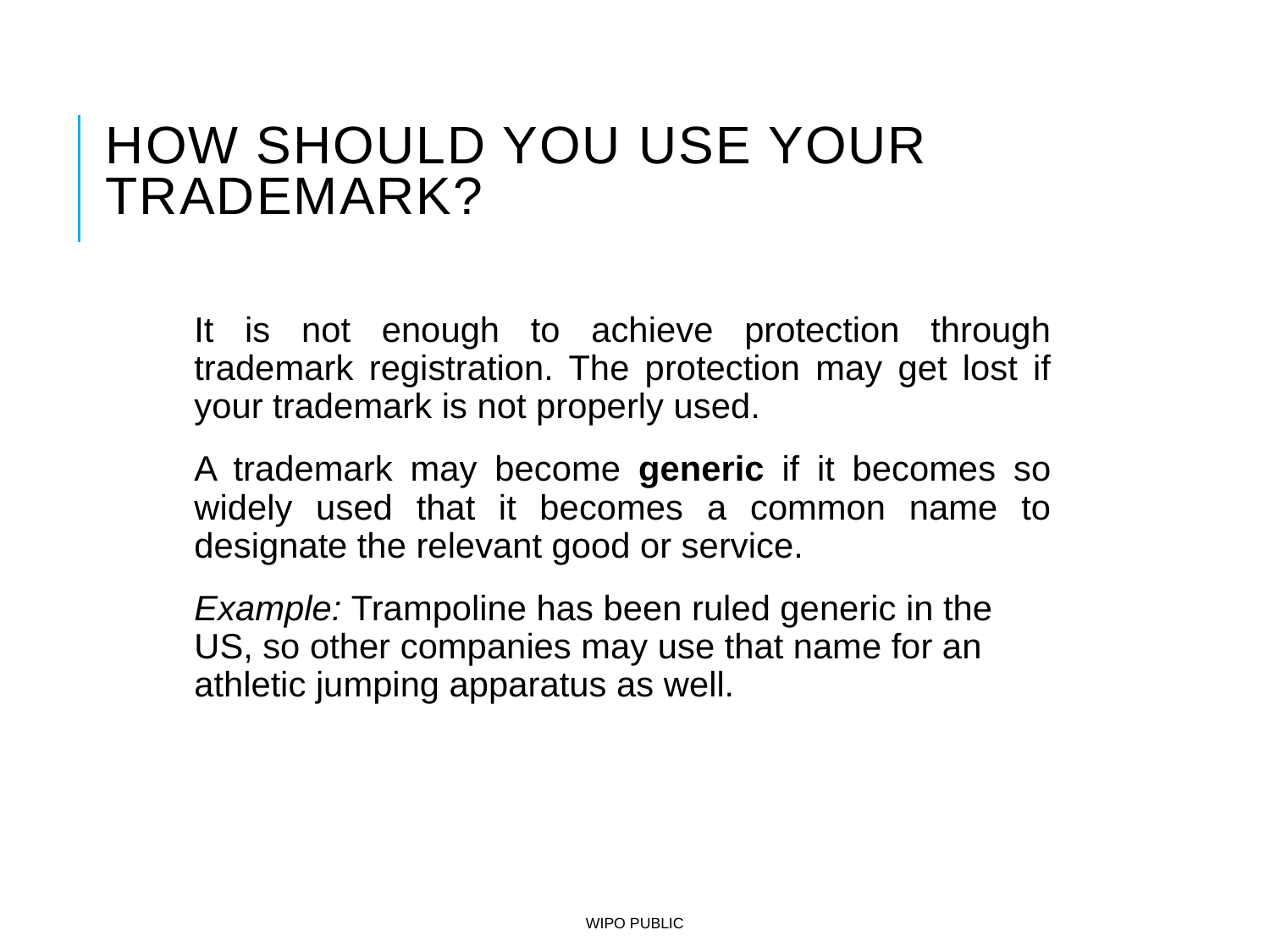

# How should you use your trademark?
It is not enough to achieve protection through trademark registration. The protection may get lost if your trademark is not properly used.
A trademark may become generic if it becomes so widely used that it becomes a common name to designate the relevant good or service.
Example: Trampoline has been ruled generic in the US, so other companies may use that name for an athletic jumping apparatus as well.